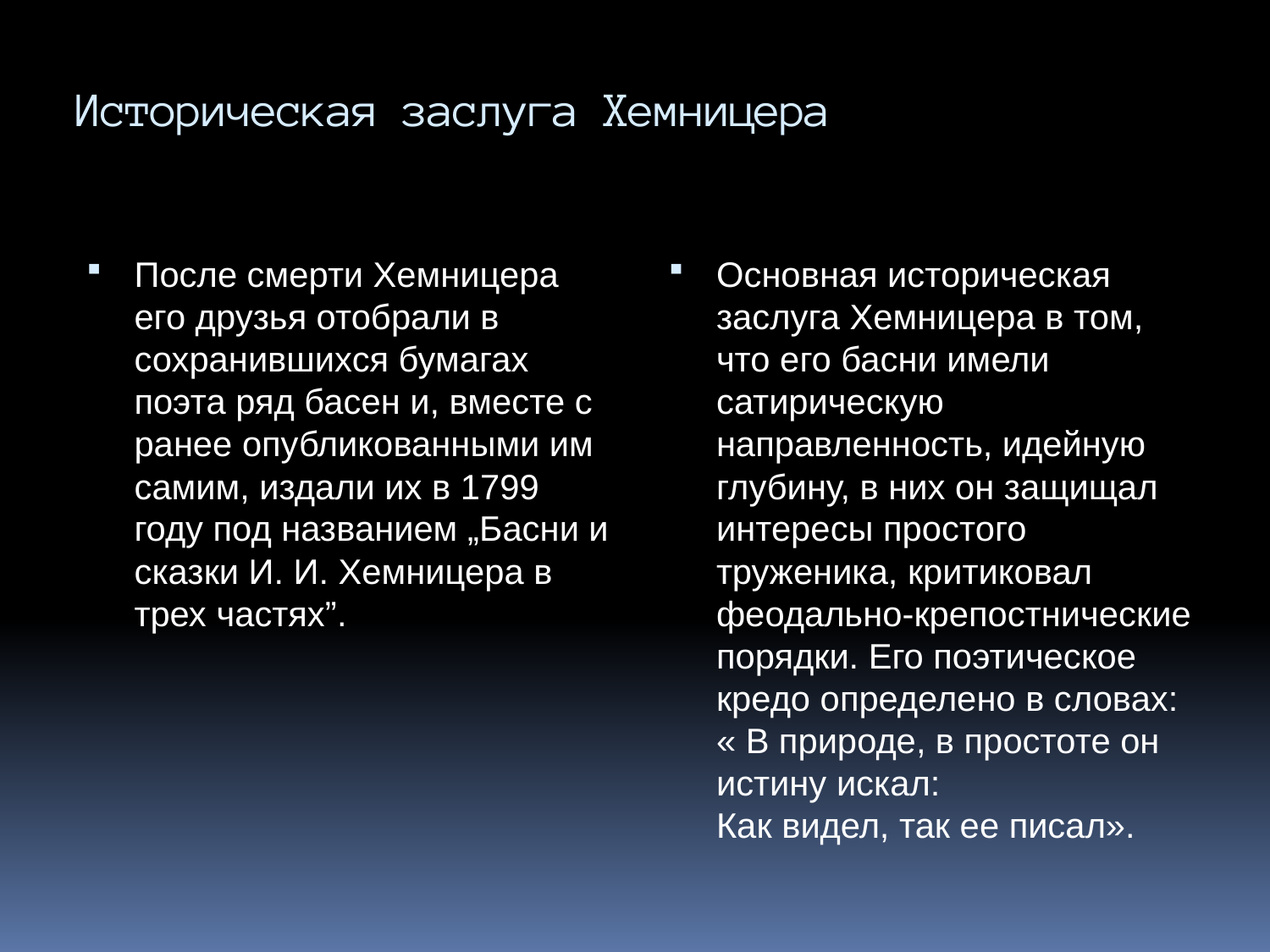

# Историческая заслуга Хемницера
После смерти Хемницера его друзья отобрали в сохранившихся бумагах поэта ряд басен и, вместе с ранее опубликованными им самим, издали их в 1799 году под названием „Басни и сказки И. И. Хемницера в трех частях”.
Основная историческая заслуга Хемницера в том, что его басни имели сатирическую направленность, идейную глубину, в них он защищал интересы простого труженика, критиковал феодально-крепостнические порядки. Его поэтическое кредо определено в словах: 
« В природе, в простоте он истину искал: 
Как видел, так ее писал».